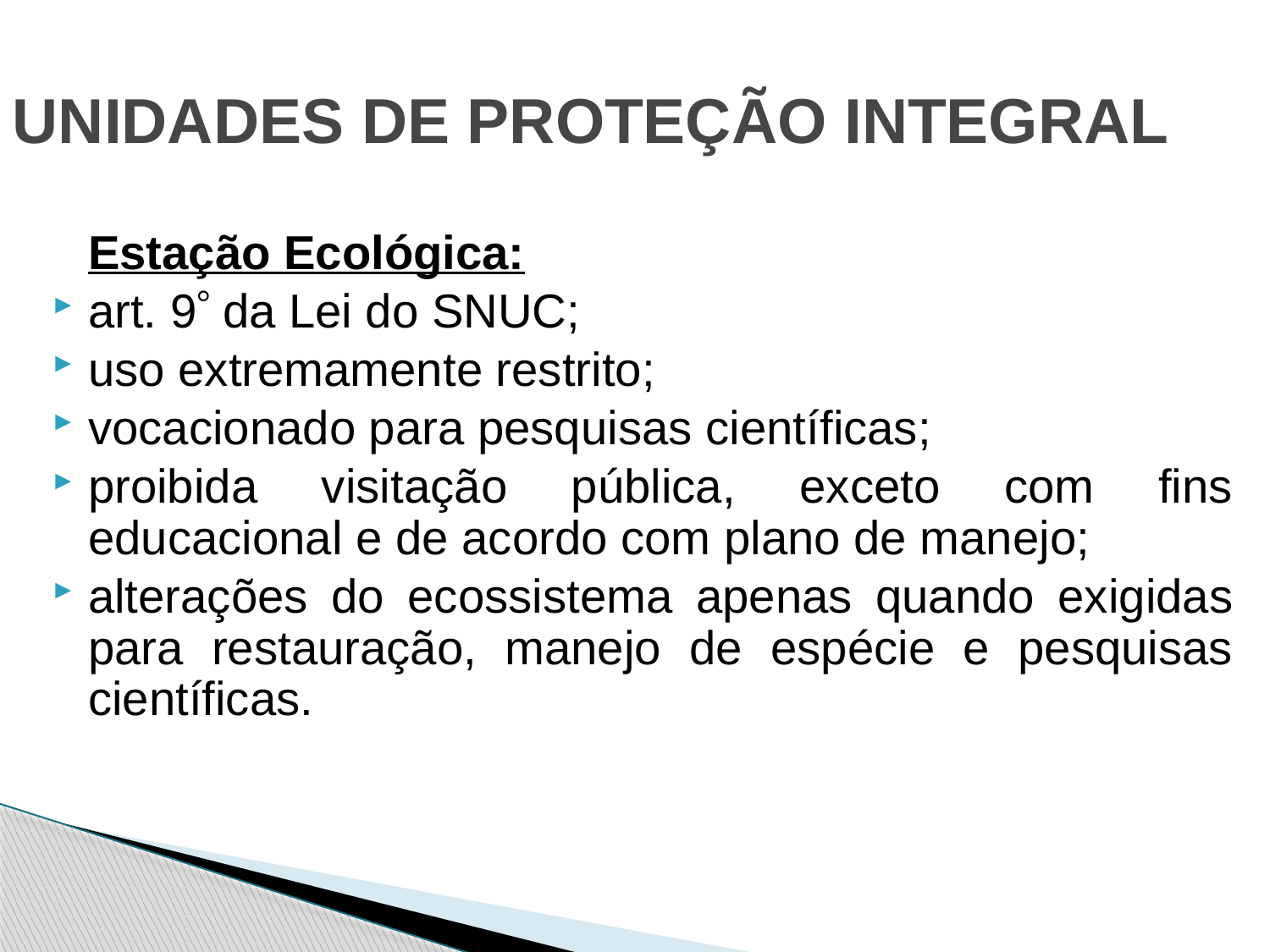

# UNIDADES DE PROTEÇÃO INTEGRAL
	Estação Ecológica:
art. 9° da Lei do SNUC;
uso extremamente restrito;
vocacionado para pesquisas científicas;
proibida visitação pública, exceto com fins educacional e de acordo com plano de manejo;
alterações do ecossistema apenas quando exigidas para restauração, manejo de espécie e pesquisas científicas.